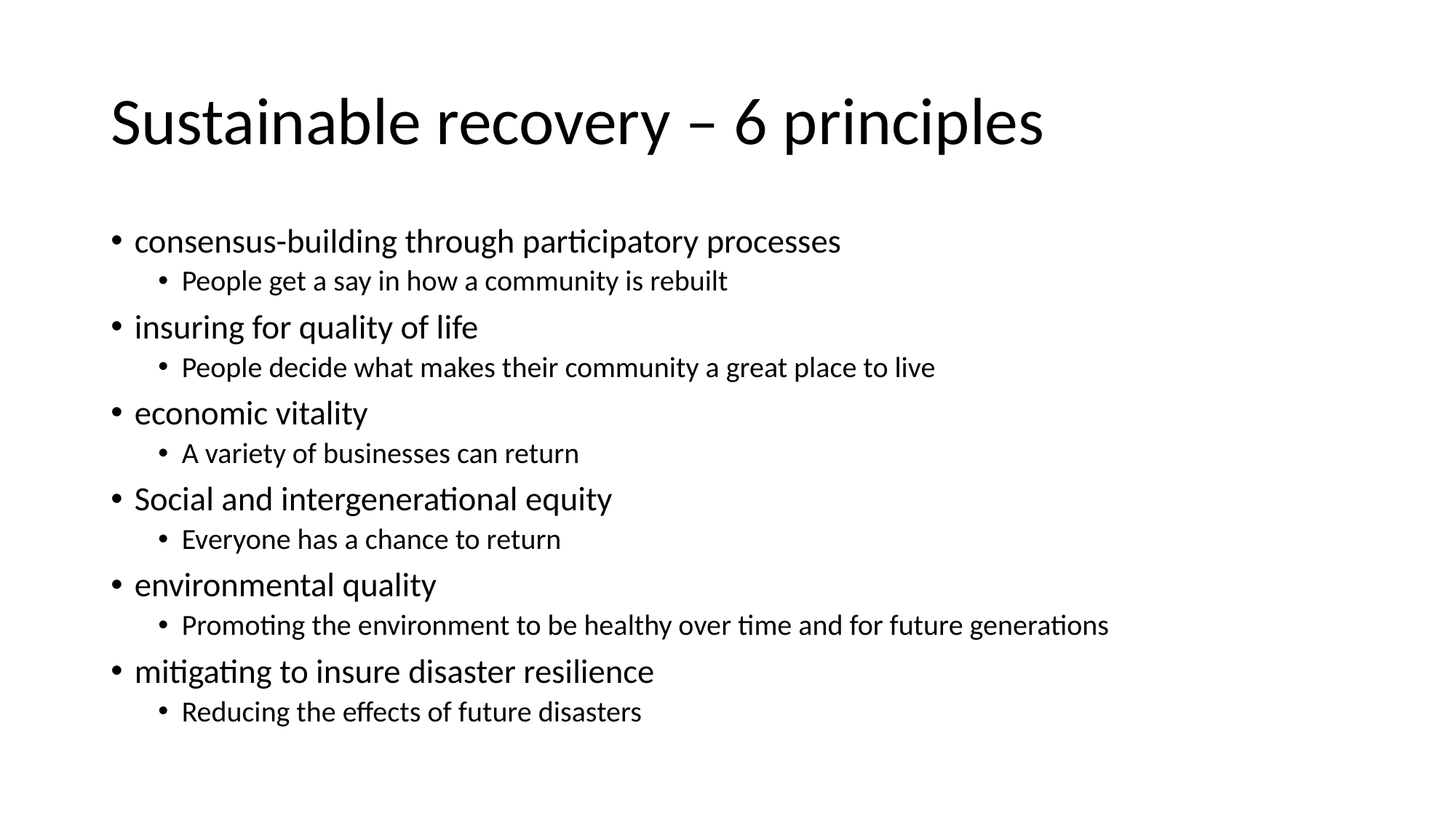

# Sustainable recovery – 6 principles
consensus-building through participatory processes
People get a say in how a community is rebuilt
insuring for quality of life
People decide what makes their community a great place to live
economic vitality
A variety of businesses can return
Social and intergenerational equity
Everyone has a chance to return
environmental quality
Promoting the environment to be healthy over time and for future generations
mitigating to insure disaster resilience
Reducing the effects of future disasters